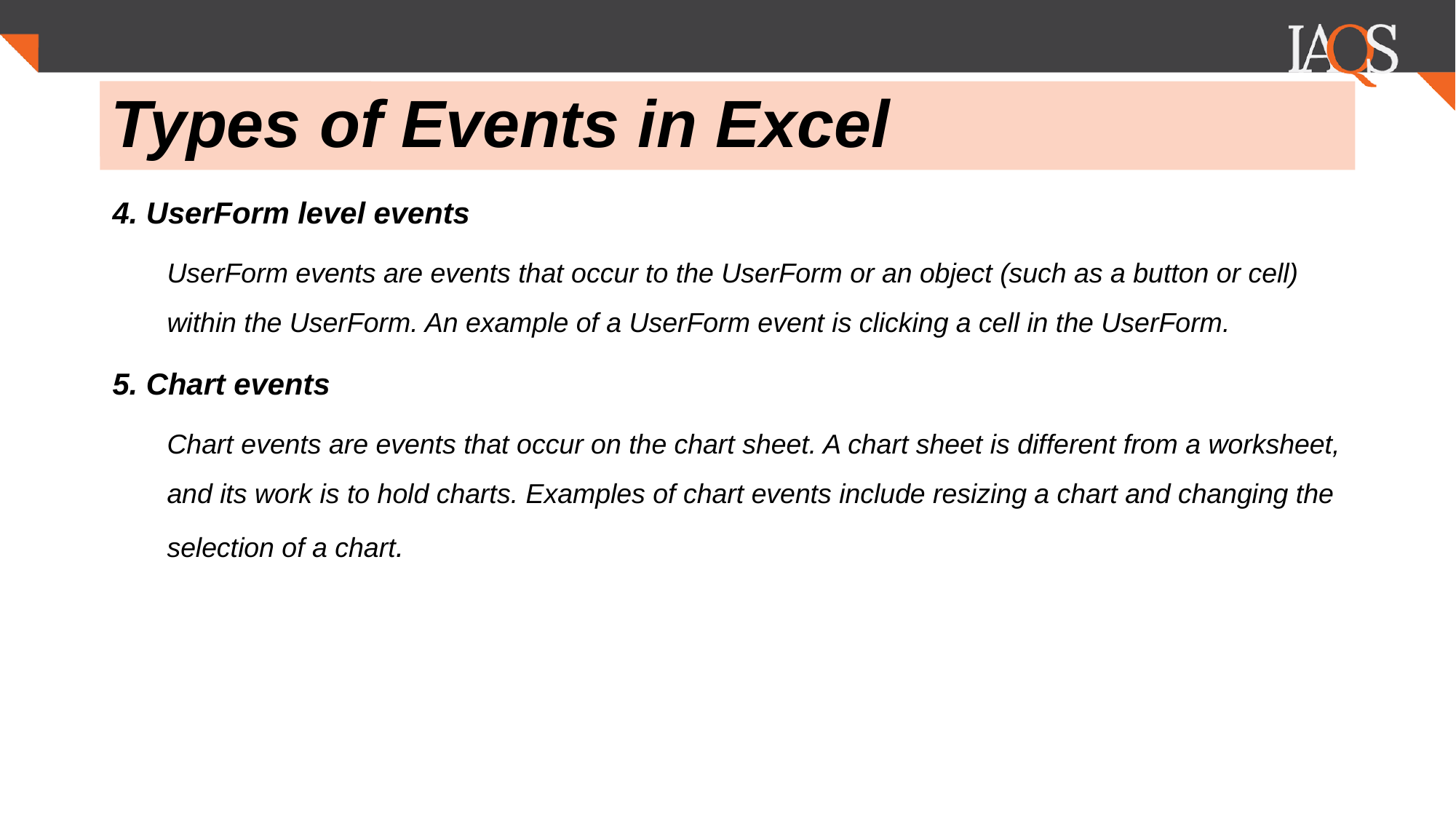

# Types of Events in Excel

4. UserForm level events
UserForm events are events that occur to the UserForm or an object (such as a button or cell) within the UserForm. An example of a UserForm event is clicking a cell in the UserForm.
5. Chart events
Chart events are events that occur on the chart sheet. A chart sheet is different from a worksheet, and its work is to hold charts. Examples of chart events include resizing a chart and changing the selection of a chart.